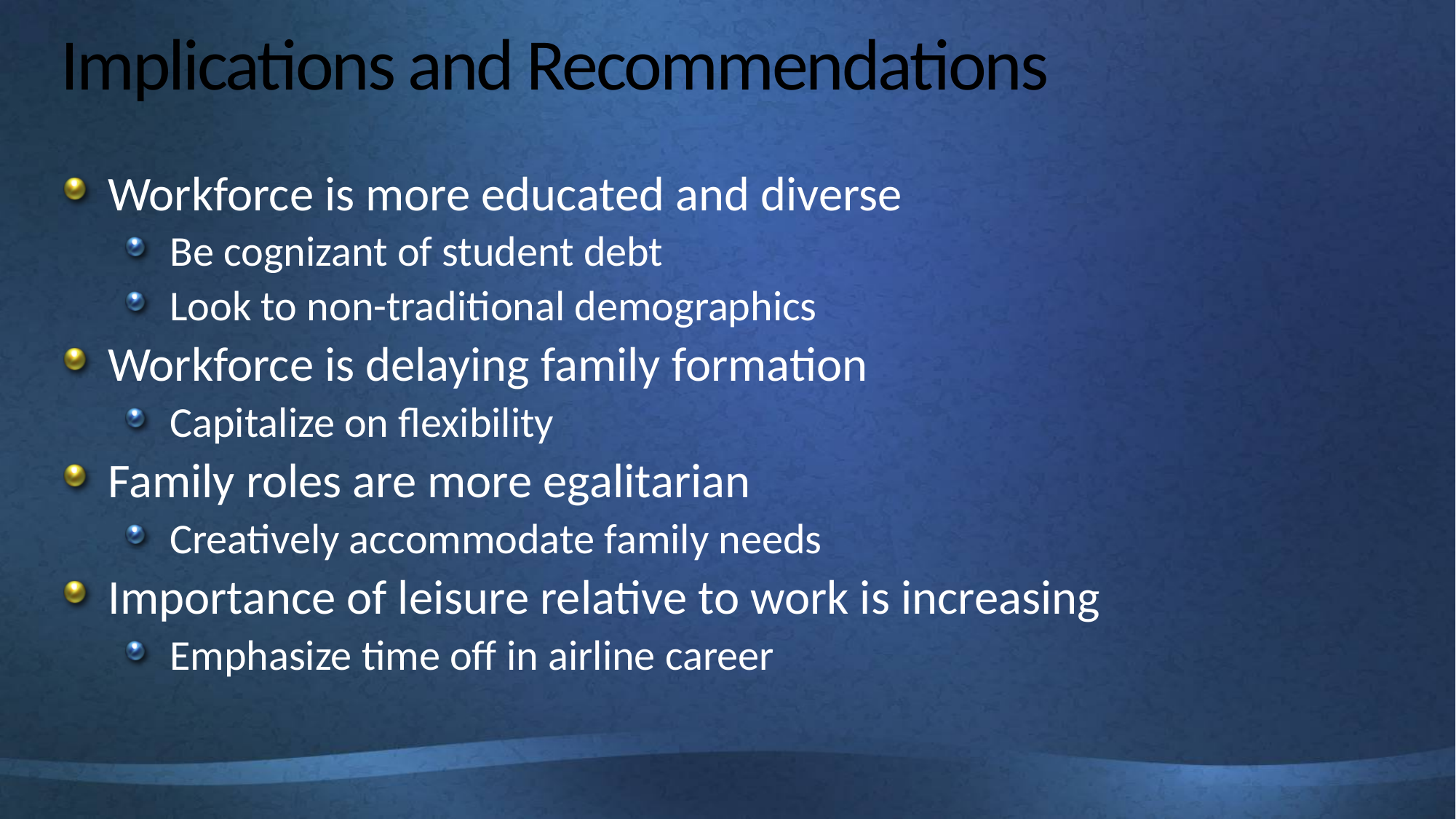

# Implications and Recommendations
Workforce is more educated and diverse
Be cognizant of student debt
Look to non-traditional demographics
Workforce is delaying family formation
Capitalize on flexibility
Family roles are more egalitarian
Creatively accommodate family needs
Importance of leisure relative to work is increasing
Emphasize time off in airline career